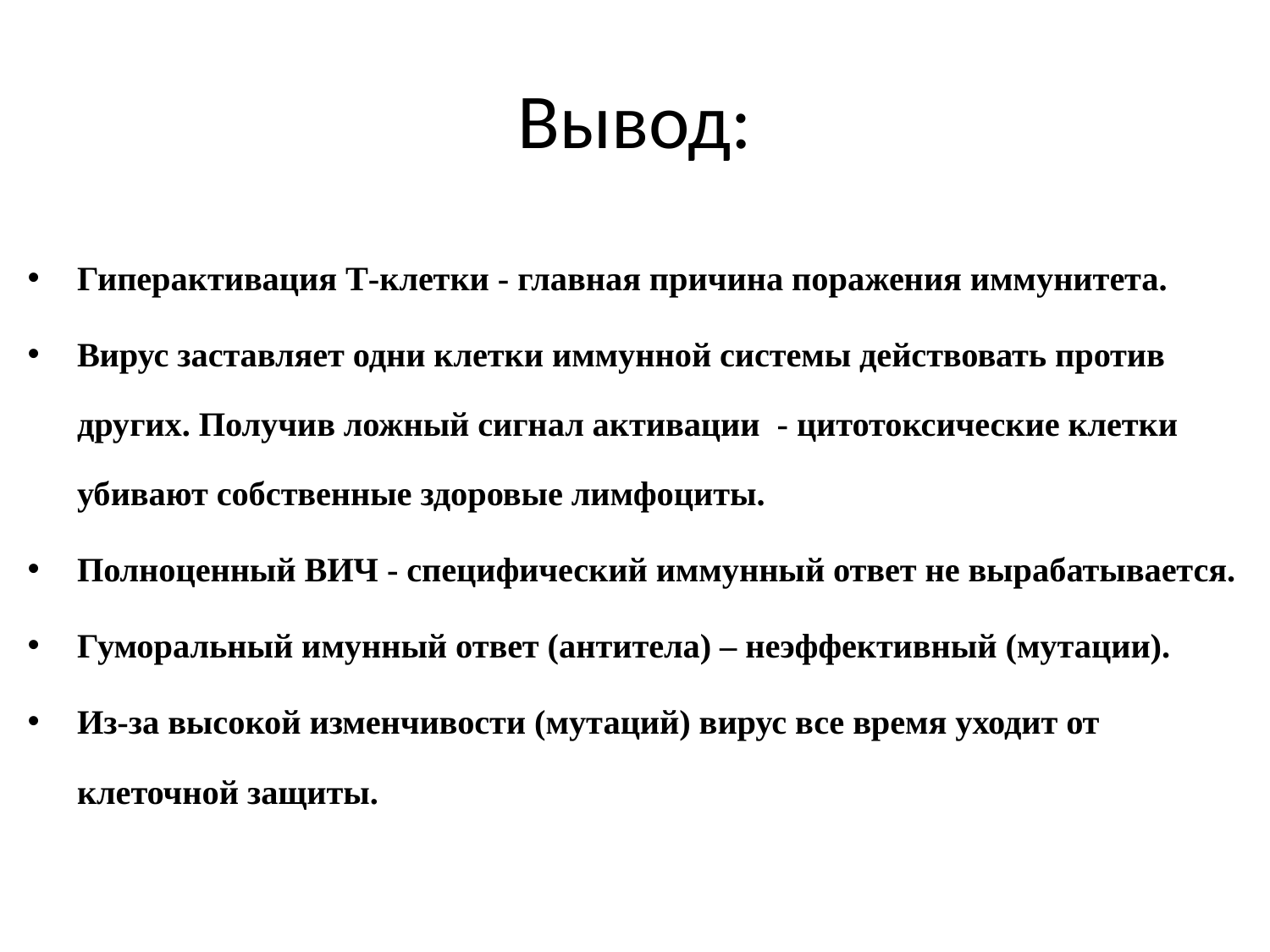

# Вывод:

Гиперактивация Т-клетки - главная причина поражения иммунитета.
Вирус заставляет одни клетки иммунной системы действовать против других. Получив ложный сигнал активации  - цитотоксические клетки убивают собственные здоровые лимфоциты.
Полноценный ВИЧ - специфический иммунный ответ не вырабатывается.
Гуморальный имунный ответ (антитела) – неэффективный (мутации).
Из-за высокой изменчивости (мутаций) вирус все время уходит от клеточной защиты.